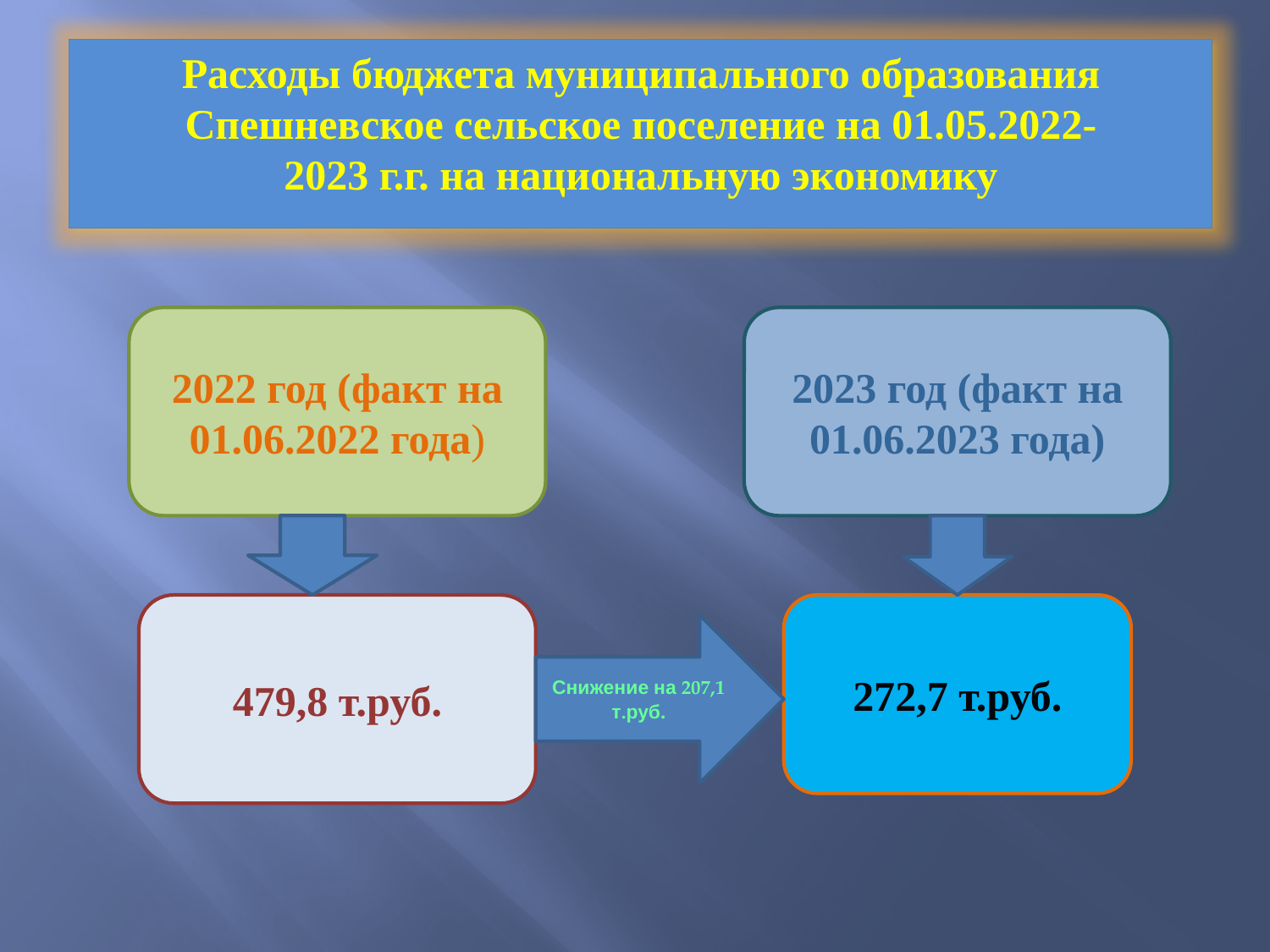

Расходы бюджета муниципального образования Спешневское сельское поселение на 01.05.2022-
2023 г.г. на национальную экономику
2022 год (факт на 01.06.2022 года)
2023 год (факт на 01.06.2023 года)

479,8 т.руб.
272,7 т.руб.
Снижение на 207,1 т.руб.